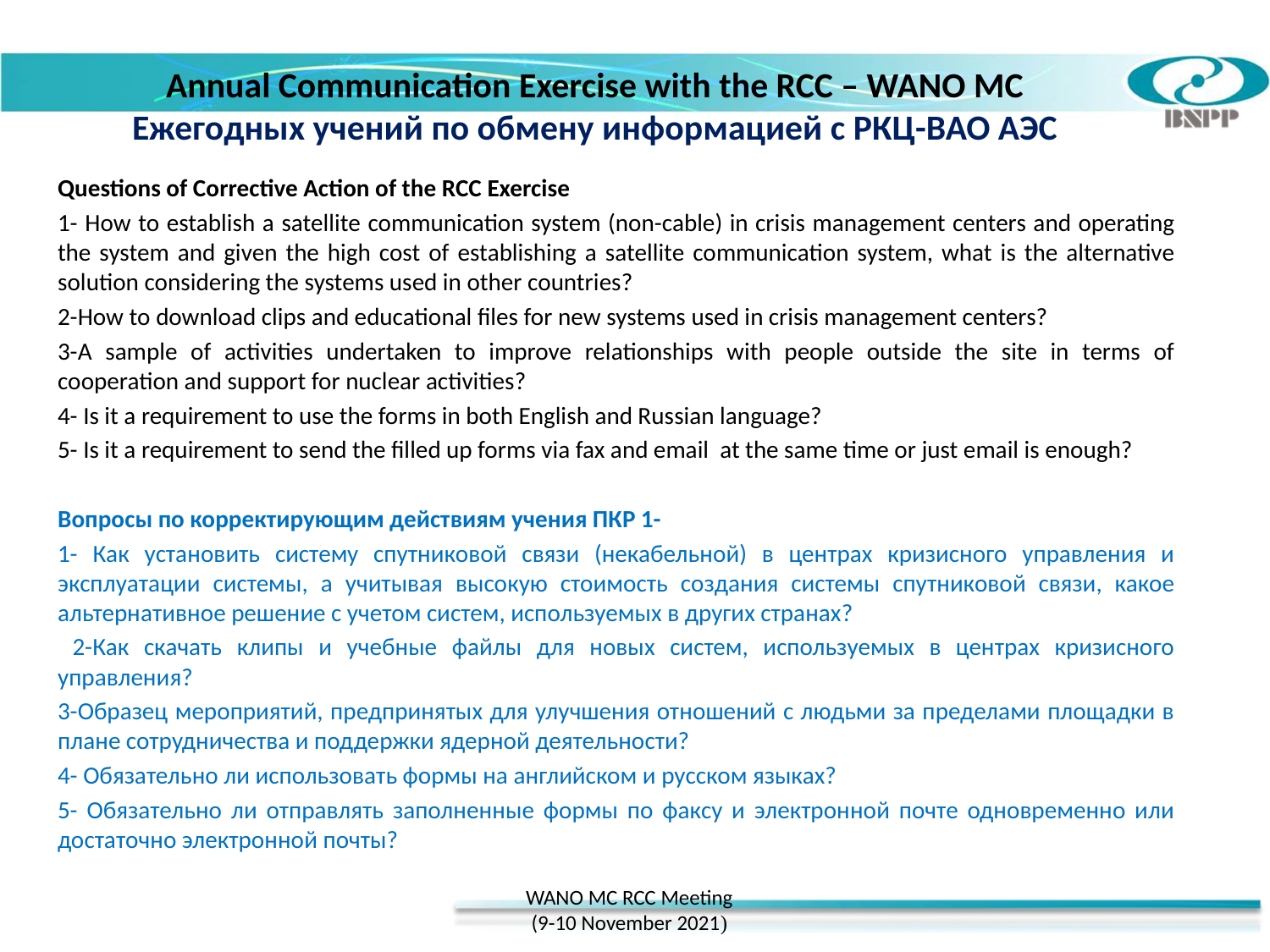

Annual Communication Exercise with the RCC – WANO MC
Ежегодных учений по обмену информацией с РКЦ-ВАО АЭС
Questions of Corrective Action of the RCC Exercise
1- How to establish a satellite communication system (non-cable) in crisis management centers and operating the system and given the high cost of establishing a satellite communication system, what is the alternative solution considering the systems used in other countries?
2-How to download clips and educational files for new systems used in crisis management centers?
3-A sample of activities undertaken to improve relationships with people outside the site in terms of cooperation and support for nuclear activities?
4- Is it a requirement to use the forms in both English and Russian language?
5- Is it a requirement to send the filled up forms via fax and email  at the same time or just email is enough?

Вопросы по корректирующим действиям учения ПКР 1-
1- Как установить систему спутниковой связи (некабельной) в центрах кризисного управления и эксплуатации системы, а учитывая высокую стоимость создания системы спутниковой связи, какое альтернативное решение с учетом систем, используемых в других странах?
 2-Как скачать клипы и учебные файлы для новых систем, используемых в центрах кризисного управления?
3-Образец мероприятий, предпринятых для улучшения отношений с людьми за пределами площадки в плане сотрудничества и поддержки ядерной деятельности?
4- Обязательно ли использовать формы на английском и русском языках?
5- Обязательно ли отправлять заполненные формы по факсу и электронной почте одновременно или достаточно электронной почты?
#
WANO MC RCC Meeting
(9-10 November 2021)